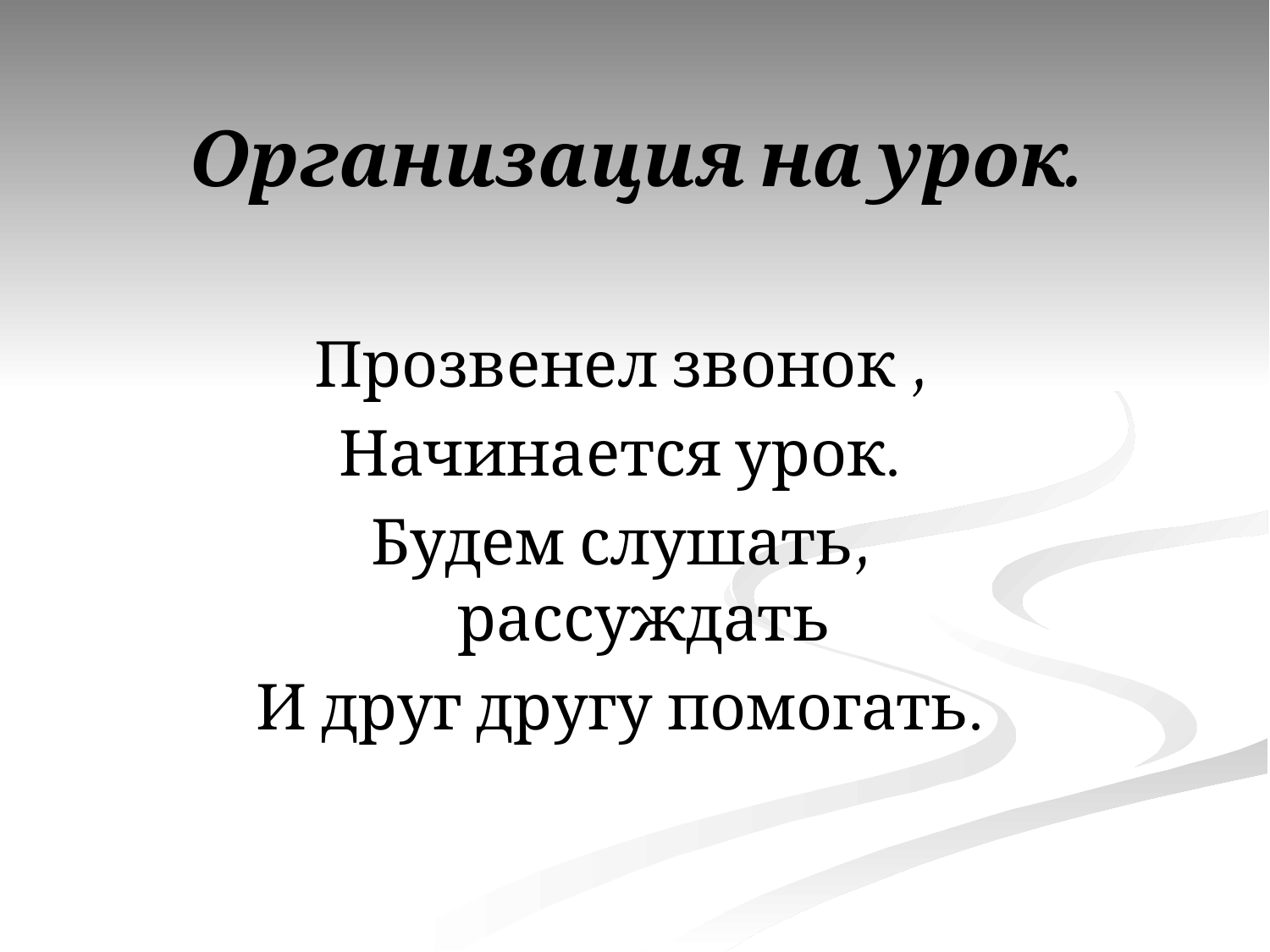

# Организация на урок.
Прозвенел звонок ,
Начинается урок.
Будем слушать, рассуждать
И друг другу помогать.